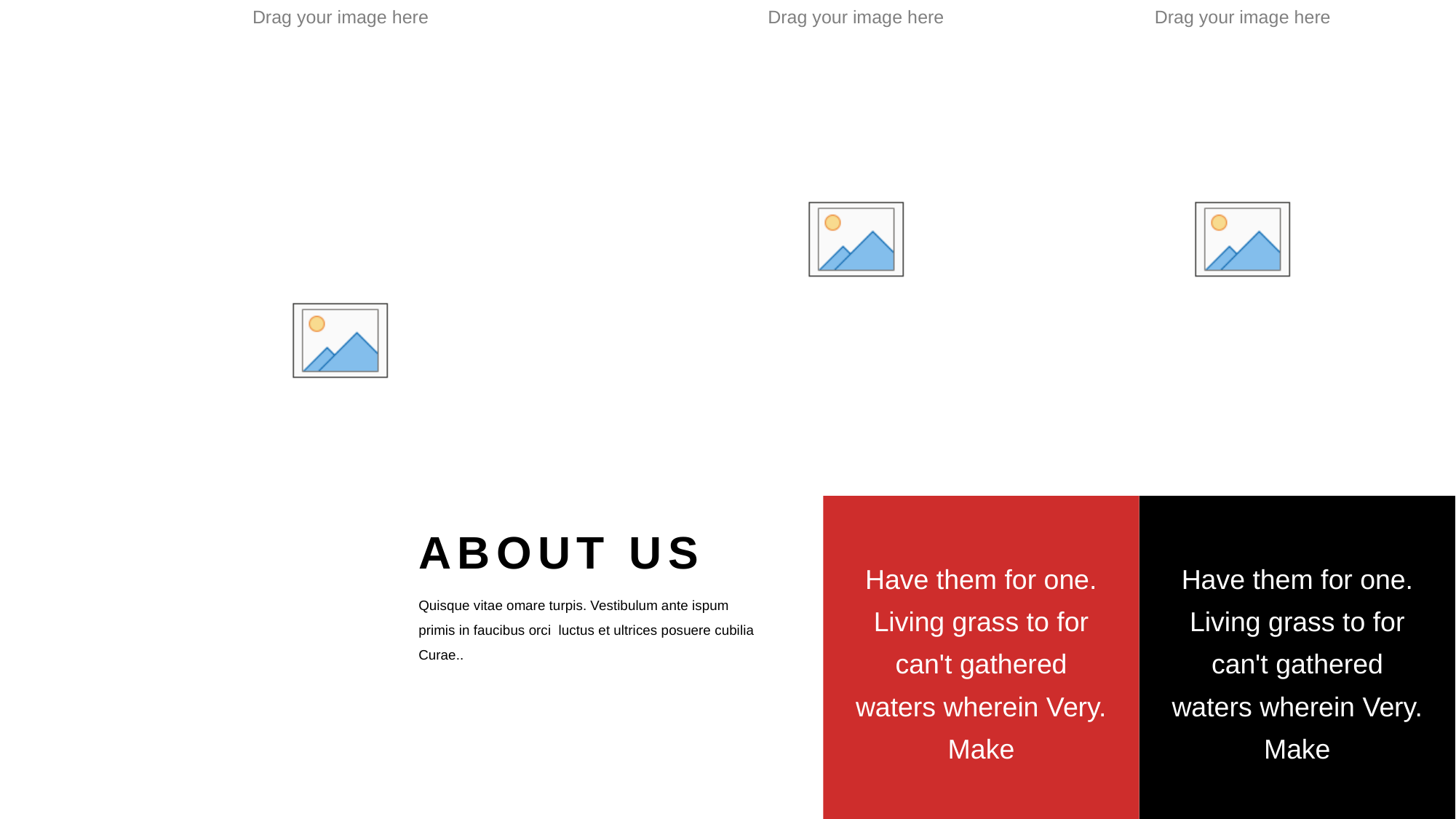

ABOUT US
Have them for one. Living grass to for can't gathered waters wherein Very. Make
Have them for one. Living grass to for can't gathered waters wherein Very. Make
Quisque vitae omare turpis. Vestibulum ante ispum primis in faucibus orci  luctus et ultrices posuere cubilia Curae..